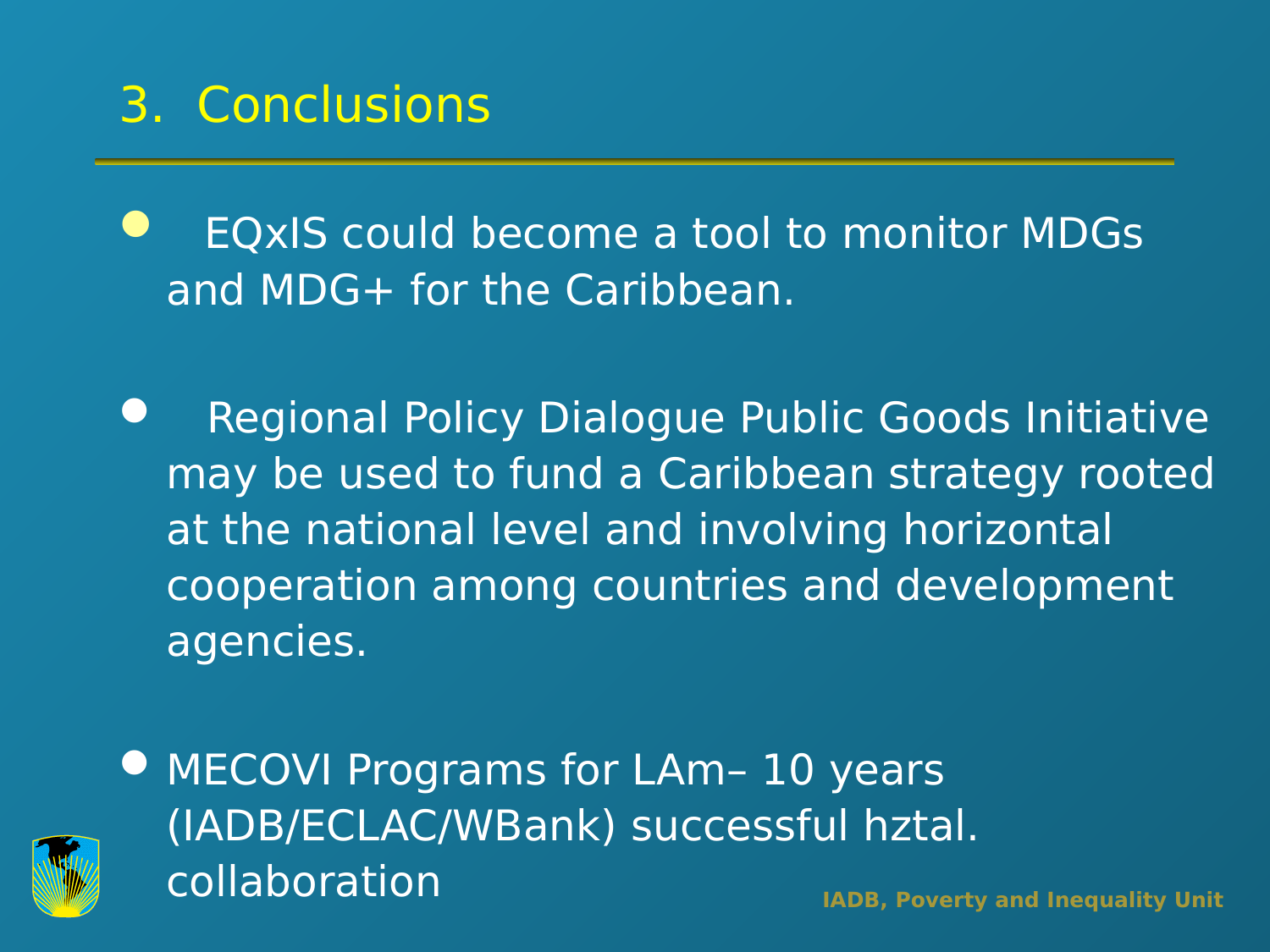

# 3.  Conclusions
   EQxIS could become a tool to monitor MDGs and MDG+ for the Caribbean.

   Regional Policy Dialogue Public Goods Initiative may be used to fund a Caribbean strategy rooted at the national level and involving horizontal cooperation among countries and development agencies.

MECOVI Programs for LAm– 10 years (IADB/ECLAC/WBank) successful hztal. collaboration